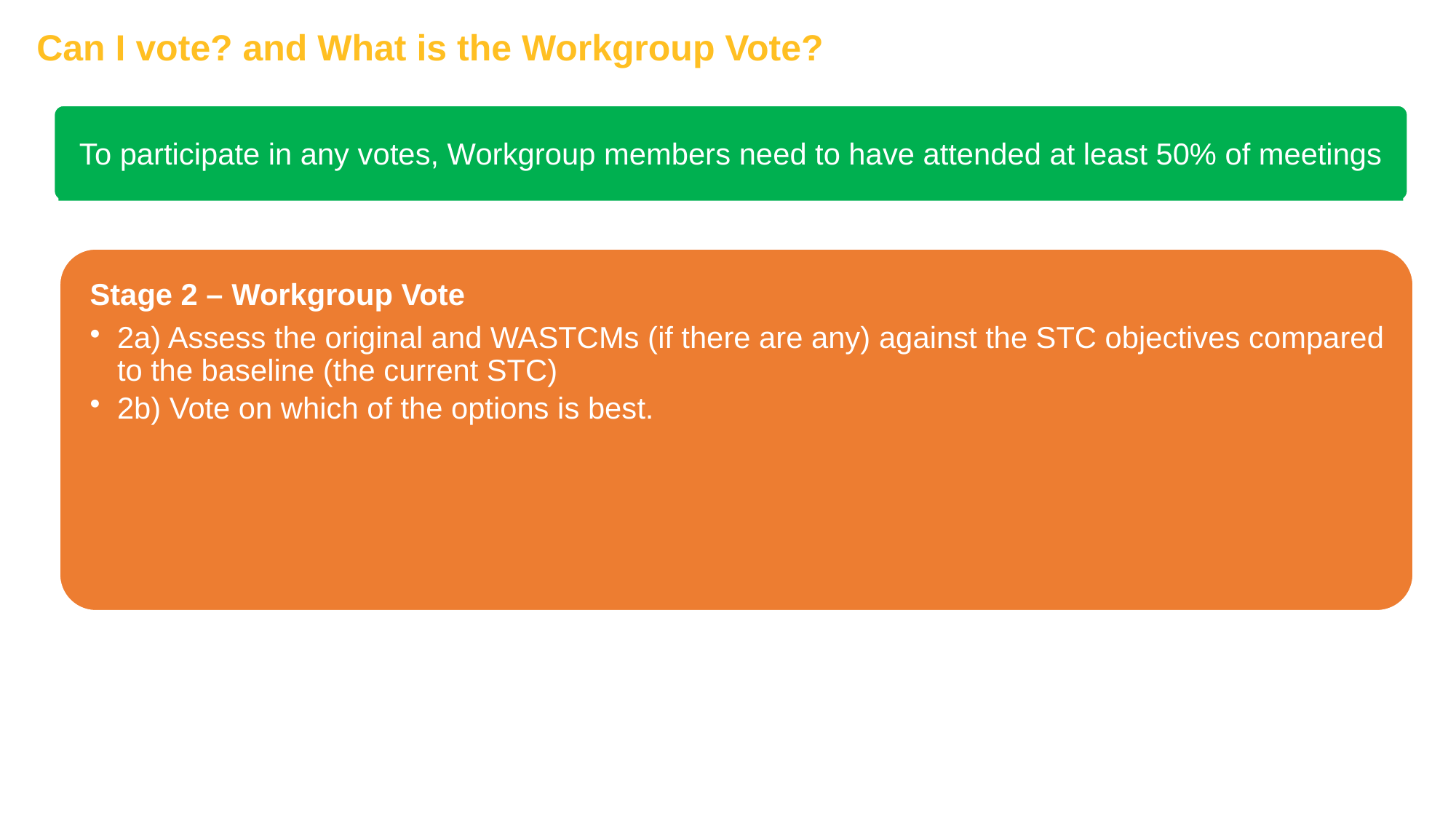

# Can I vote? and What is the Workgroup Vote?

To participate in any votes, Workgroup members need to have attended at least 50% of meetings

Stage 2 – Workgroup Vote
2a) Assess the original and WASTCMs (if there are any) against the STC objectives compared to the baseline (the current STC)
2b) Vote on which of the options is best.